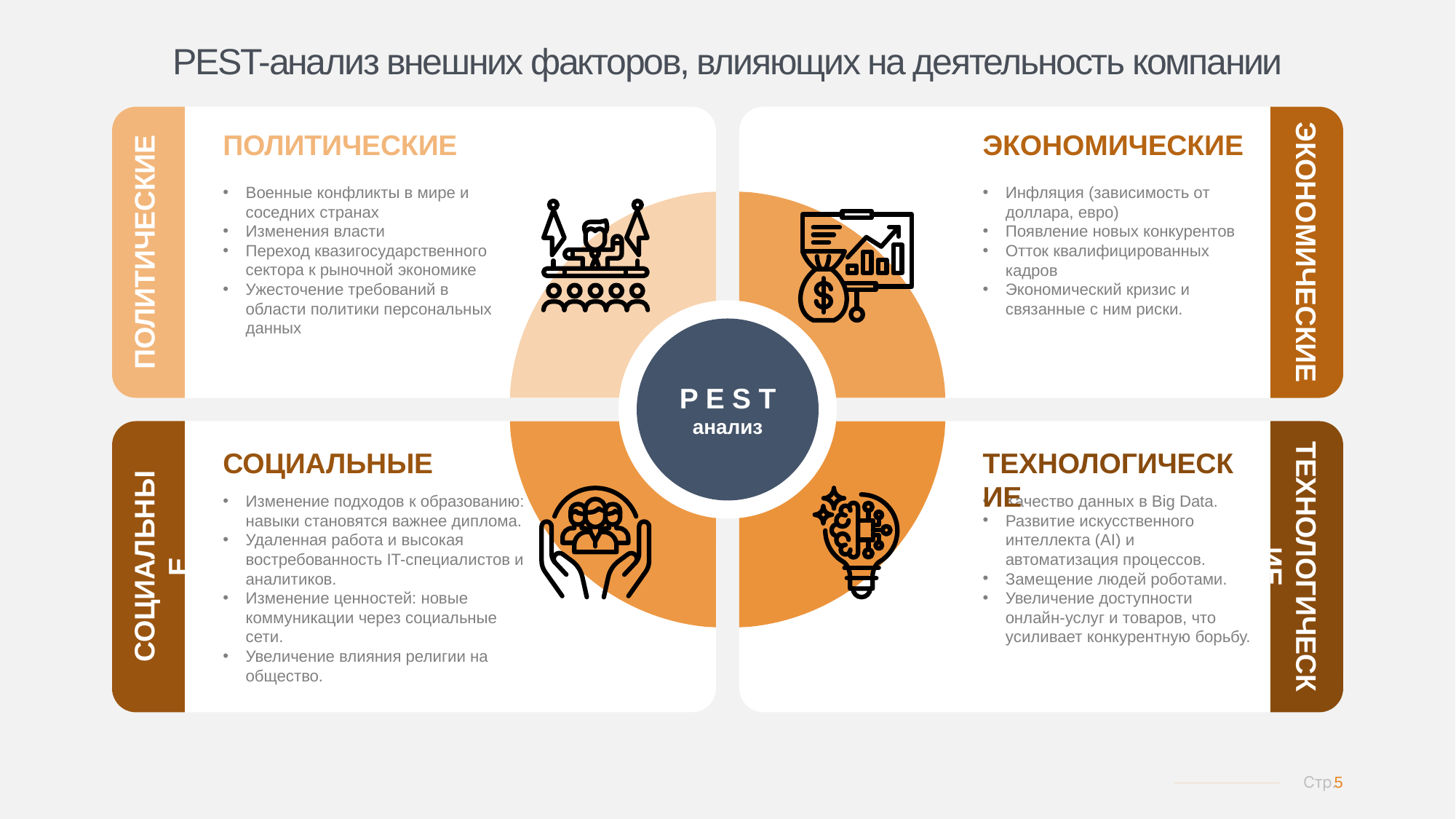

PEST-анализ внешних факторов, влияющих на деятельность компании

ПОЛИТИЧЕСКИЕ
ЭКОНОМИЧЕСКИЕ

Военные конфликты в мире и соседних странах
Изменения власти
Переход квазигосударственного сектора к рыночной экономике
Ужесточение требований в области политики персональных данных
Инфляция (зависимость от доллара, евро)
Появление новых конкурентов
Отток квалифицированных кадров
Экономический кризис и связанные с ним риски.

ПОЛИТИЧЕСКИЕ
ЭКОНОМИЧЕСКИЕ

P E S T
анализ

СОЦИАЛЬНЫЕ
ТЕХНОЛОГИЧЕСКИЕ
Изменение подходов к образованию: навыки становятся важнее диплома.
Удаленная работа и высокая востребованность IT-специалистов и аналитиков.
Изменение ценностей: новые коммуникации через социальные сети.
Увеличение влияния религии на общество.
Качество данных в Big Data.
Развитие искусственного интеллекта (AI) и автоматизация процессов.
Замещение людей роботами.
Увеличение доступности онлайн-услуг и товаров, что усиливает конкурентную борьбу.

СОЦИАЛЬНЫЕ
ТЕХНОЛОГИЧЕСКИЕ